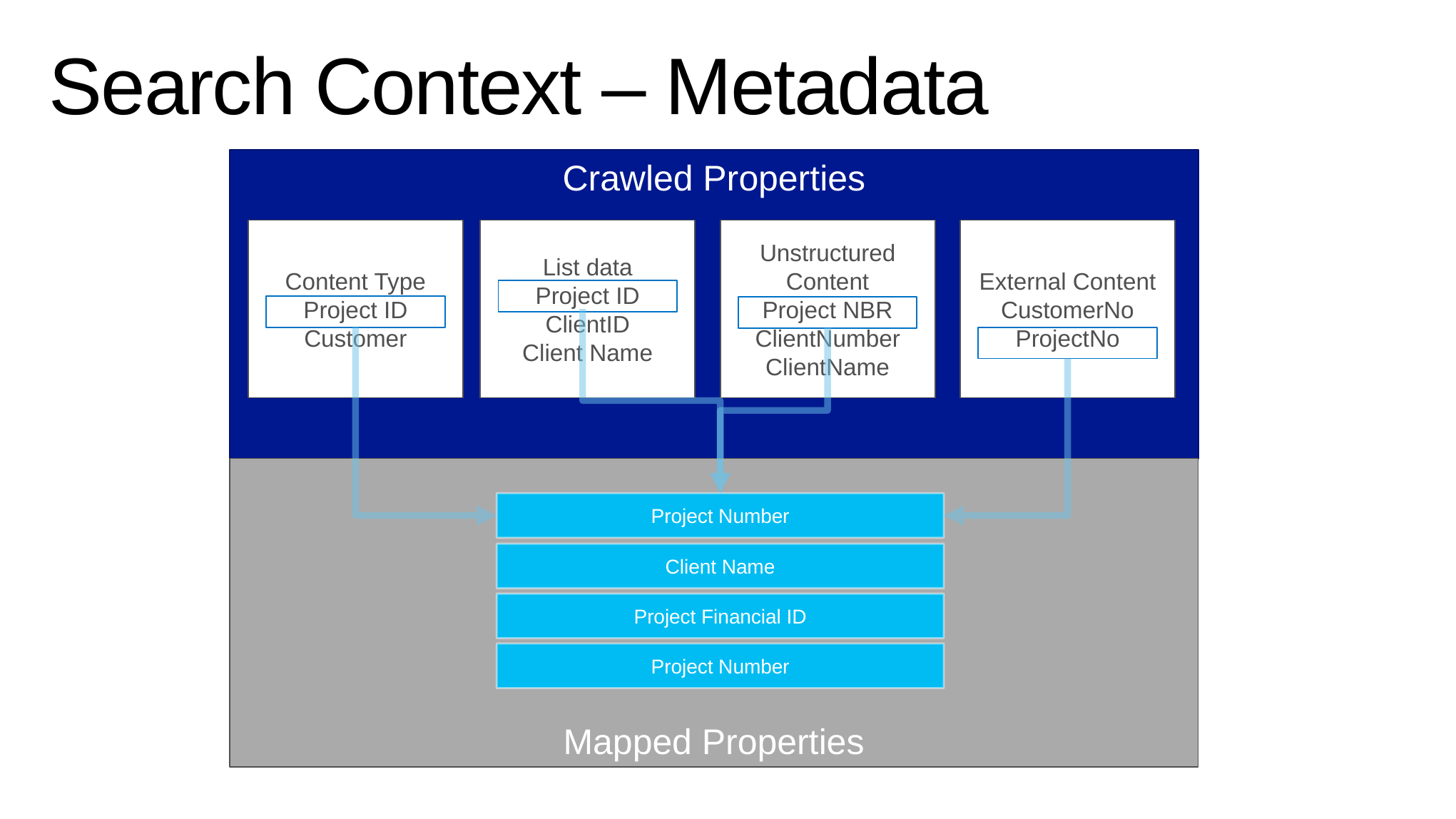

# Search Context – Metadata
Crawled Properties
Content Type
Project ID
Customer

List data
Project ID
ClientID
Client Name

Unstructured Content
Project NBR
ClientNumber
ClientName

External Content
CustomerNo
ProjectNo

Mapped Properties
Project Number
Client Name
Project Financial ID
Project Number